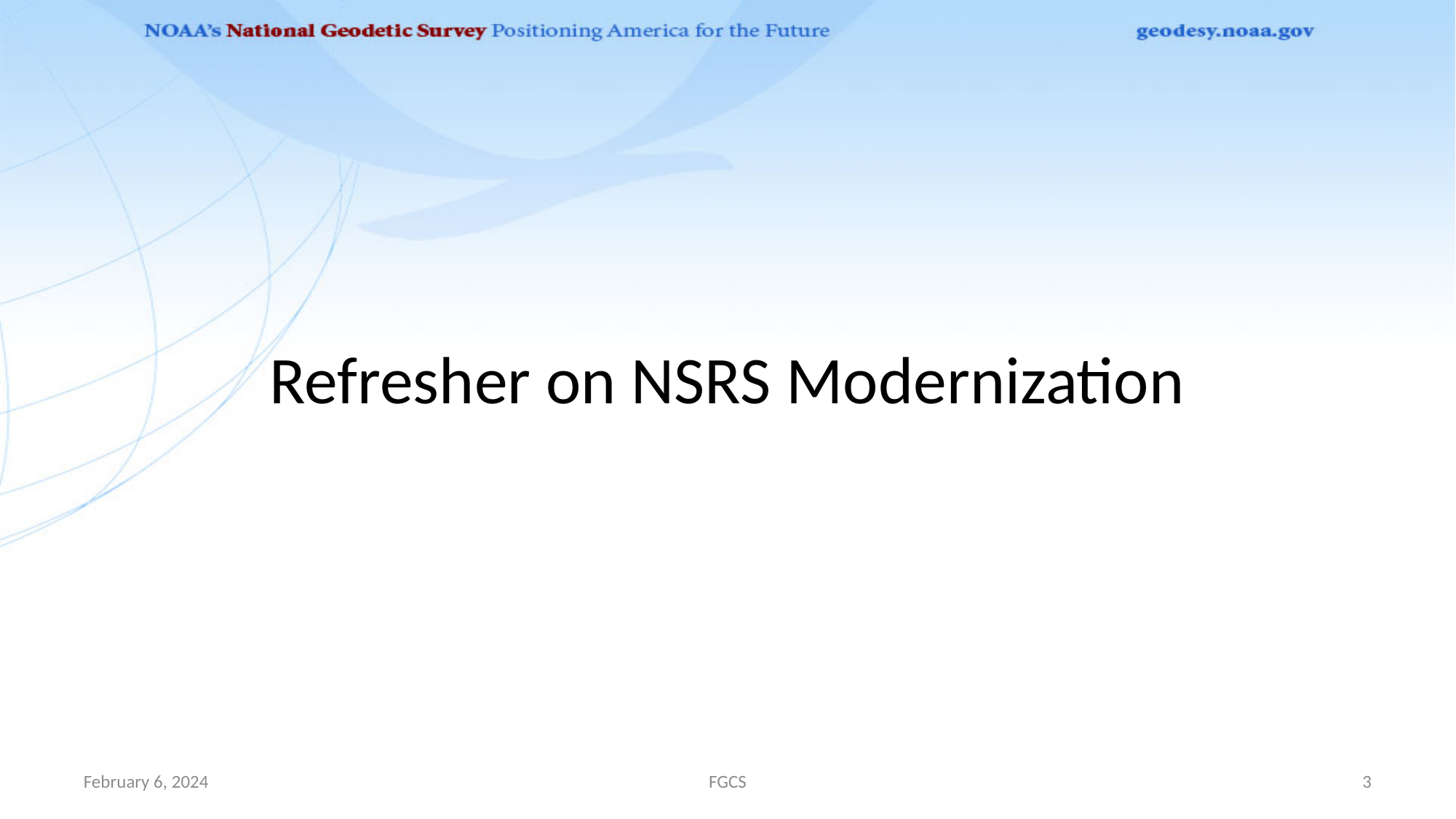

# Refresher on NSRS Modernization
February 6, 2024
FGCS
3